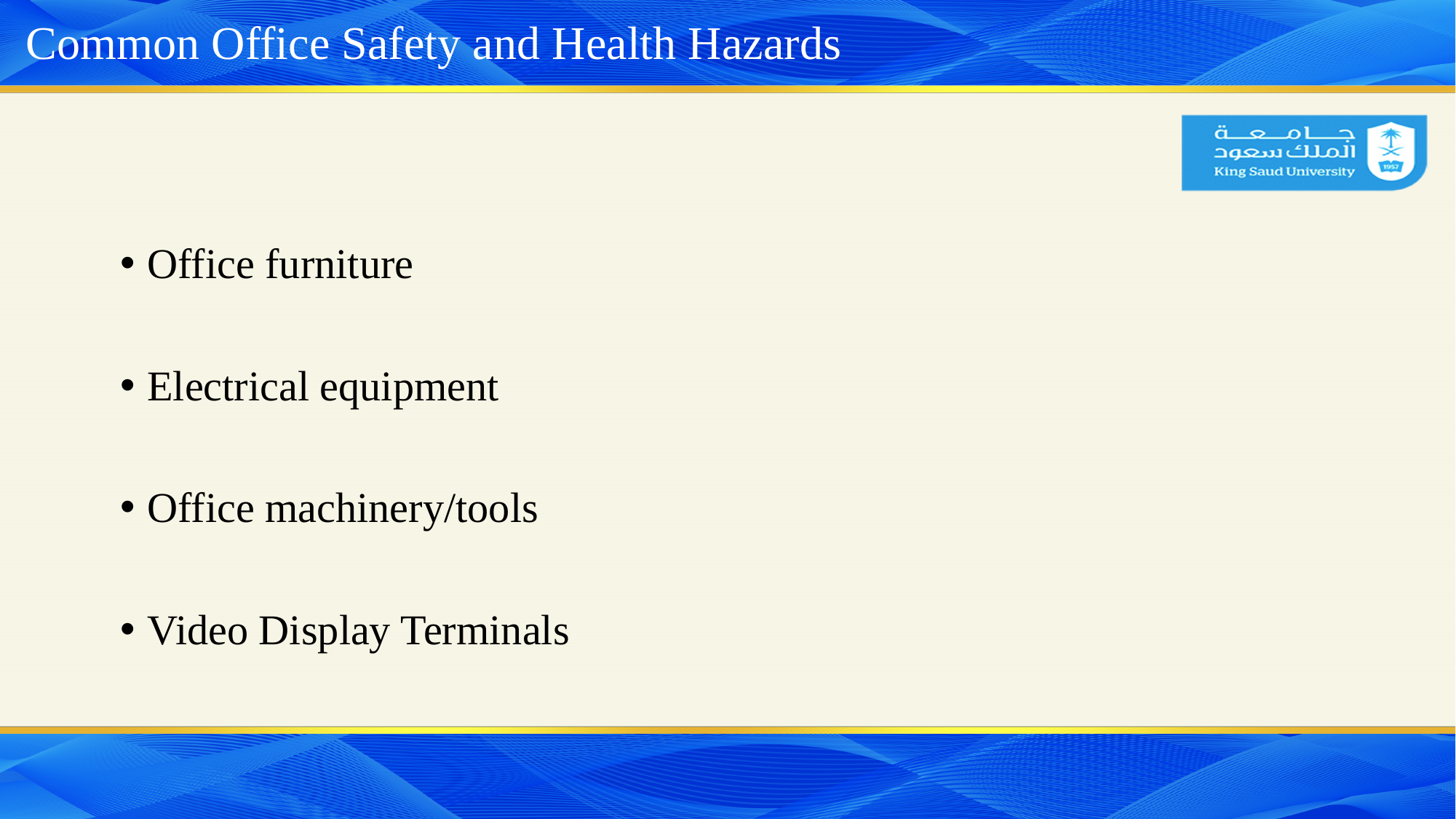

# Common Office Safety and Health Hazards
Office furniture

Electrical equipment

Office machinery/tools

Video Display Terminals